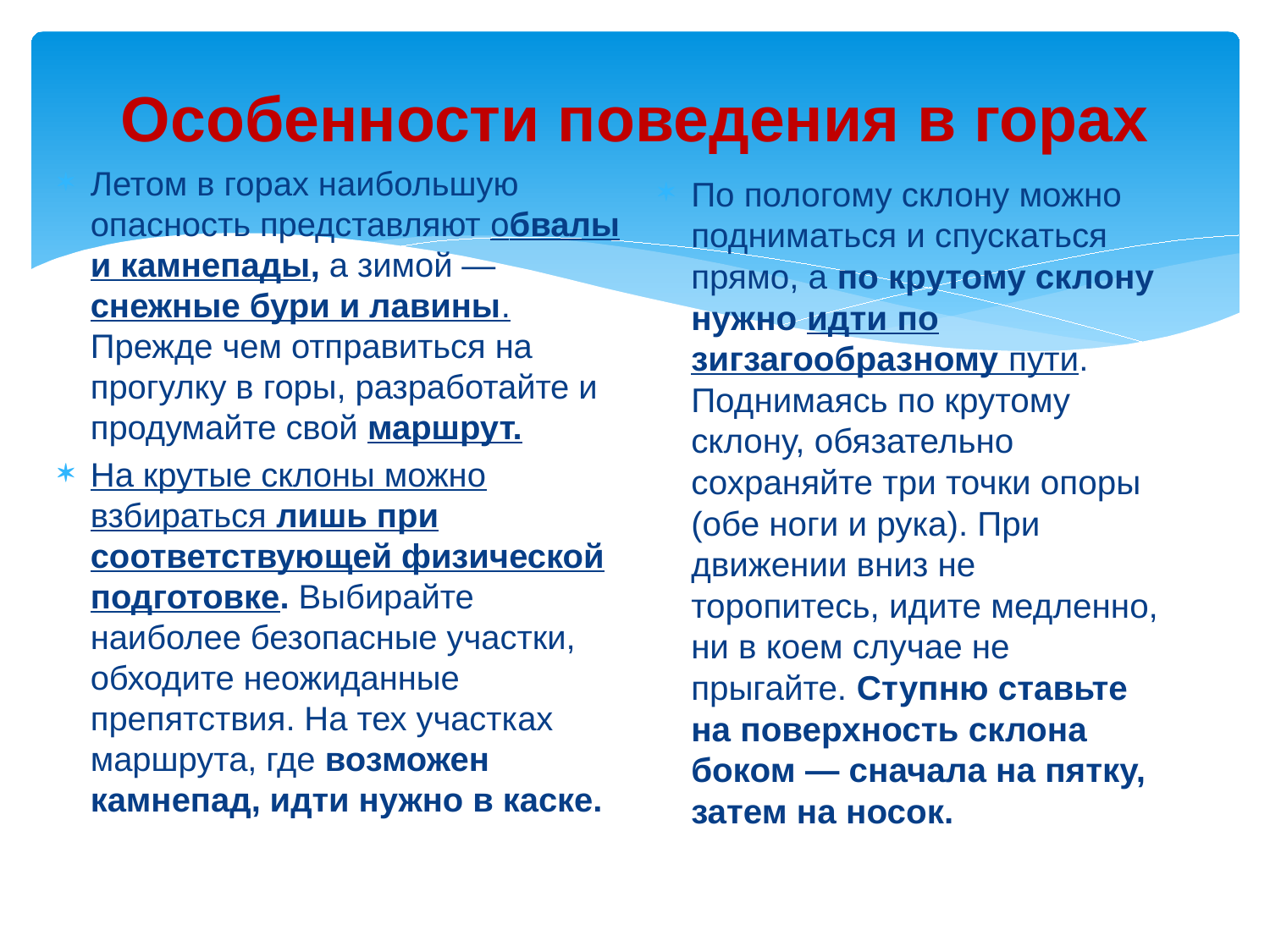

# Особенности поведения в горах
Летом в горах наибольшую опасность представляют обвалы и камнепады, а зимой — снежные бури и лавины. Прежде чем отправиться на прогулку в горы, разработайте и продумайте свой маршрут.
На крутые склоны можно взбираться лишь при соответствующей физической подготовке. Выбирайте наиболее безопасные участки, обходите неожиданные препятствия. На тех участках маршрута, где возможен камнепад, идти нужно в каске.

По пологому склону можно подниматься и спускаться прямо, а по крутому склону нужно идти по зигзагообразному пути. Поднимаясь по крутому склону, обязательно сохраняйте три точки опоры (обе ноги и рука). При движении вниз не торопитесь, идите медленно, ни в коем случае не прыгайте. Ступню ставьте на поверхность склона боком — сначала на пятку, затем на носок.